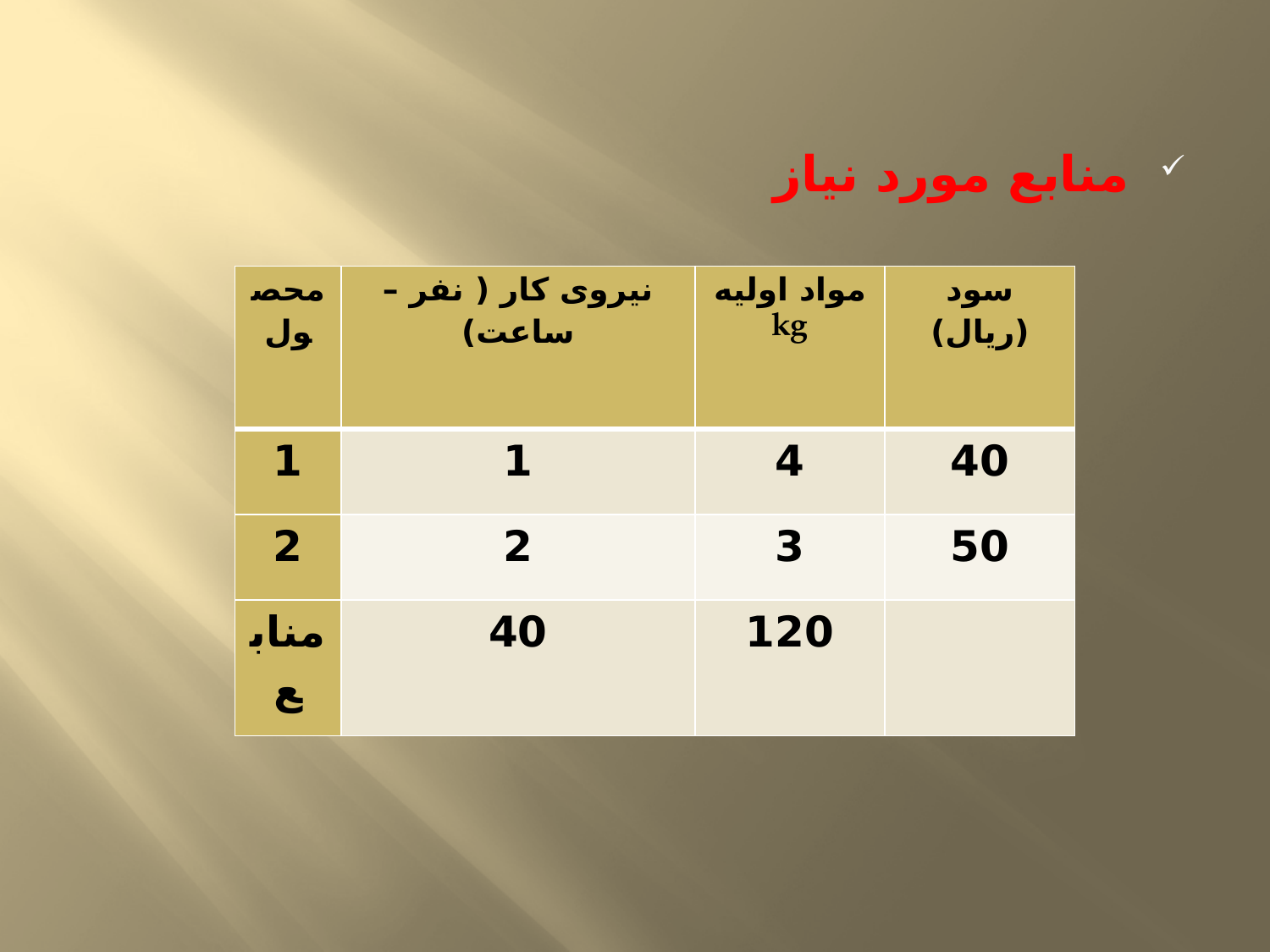

منابع مورد نیاز

| محصول | نیروی کار ( نفر – ساعت) | مواد اولیه kg | سود (ریال) |
| --- | --- | --- | --- |
| 1 | 1 | 4 | 40 |
| 2 | 2 | 3 | 50 |
| منابع | 40 | 120 |  |